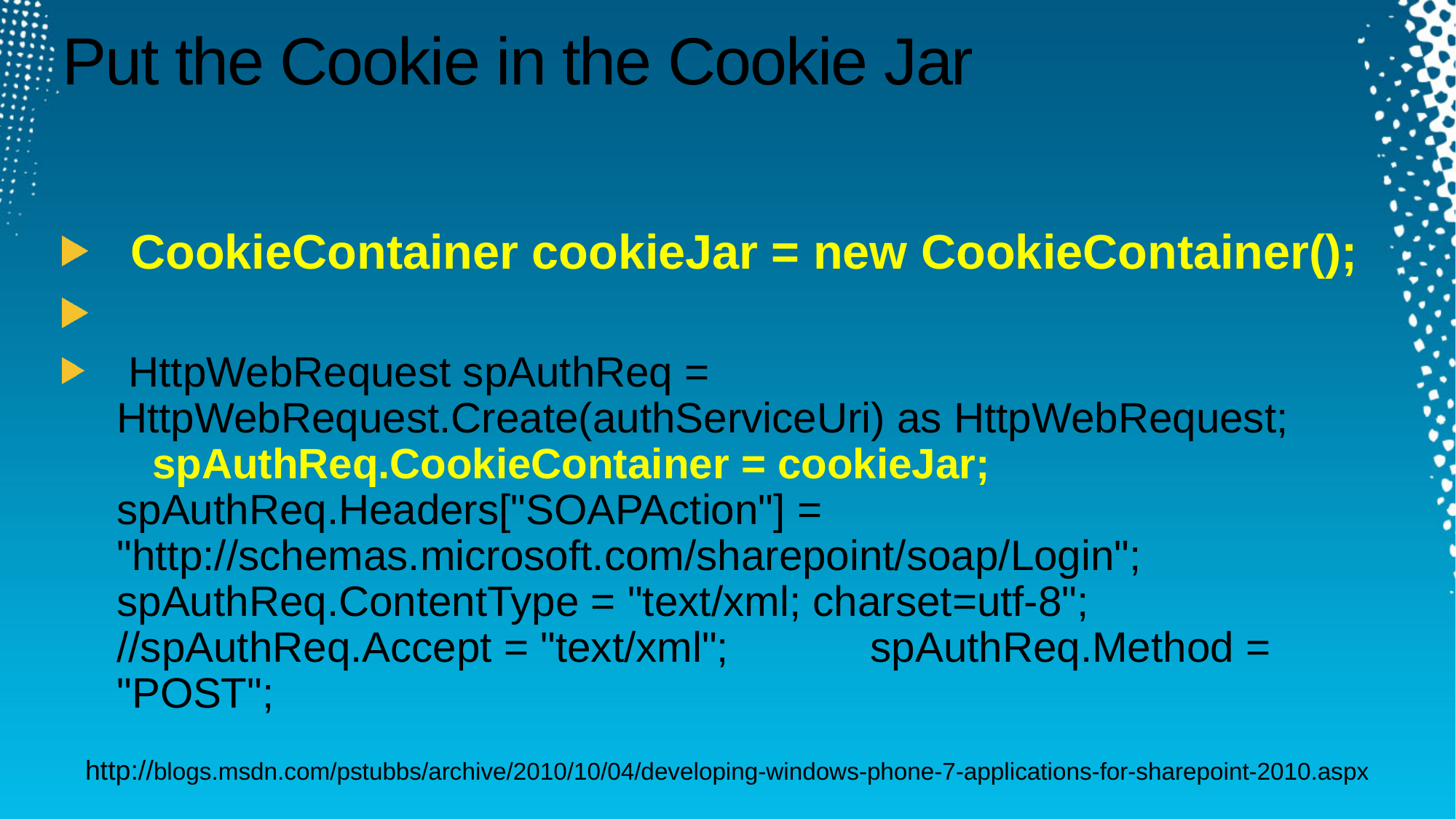

# Put the Cookie in the Cookie Jar
 CookieContainer cookieJar = new CookieContainer();

 HttpWebRequest spAuthReq = HttpWebRequest.Create(authServiceUri) as HttpWebRequest;            spAuthReq.CookieContainer = cookieJar;            spAuthReq.Headers["SOAPAction"] = "http://schemas.microsoft.com/sharepoint/soap/Login";            spAuthReq.ContentType = "text/xml; charset=utf-8";            //spAuthReq.Accept = "text/xml";            spAuthReq.Method = "POST";
http://blogs.msdn.com/pstubbs/archive/2010/10/04/developing-windows-phone-7-applications-for-sharepoint-2010.aspx